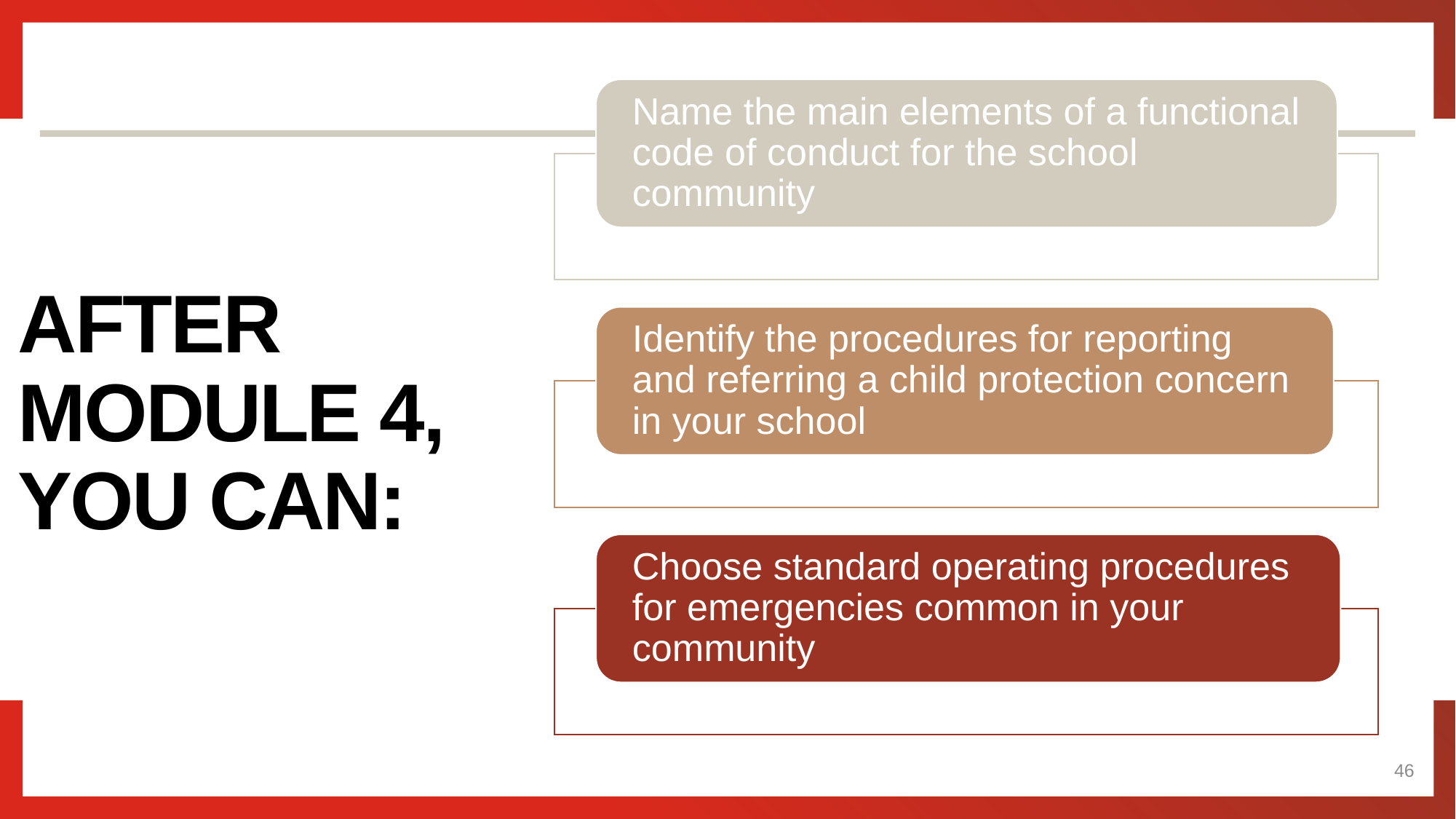

Name the main elements of a functional code of conduct for the school community
Identify the procedures for reporting and referring a child protection concern in your school
Choose standard operating procedures for emergencies common in your community
# After module 4, you can:
46